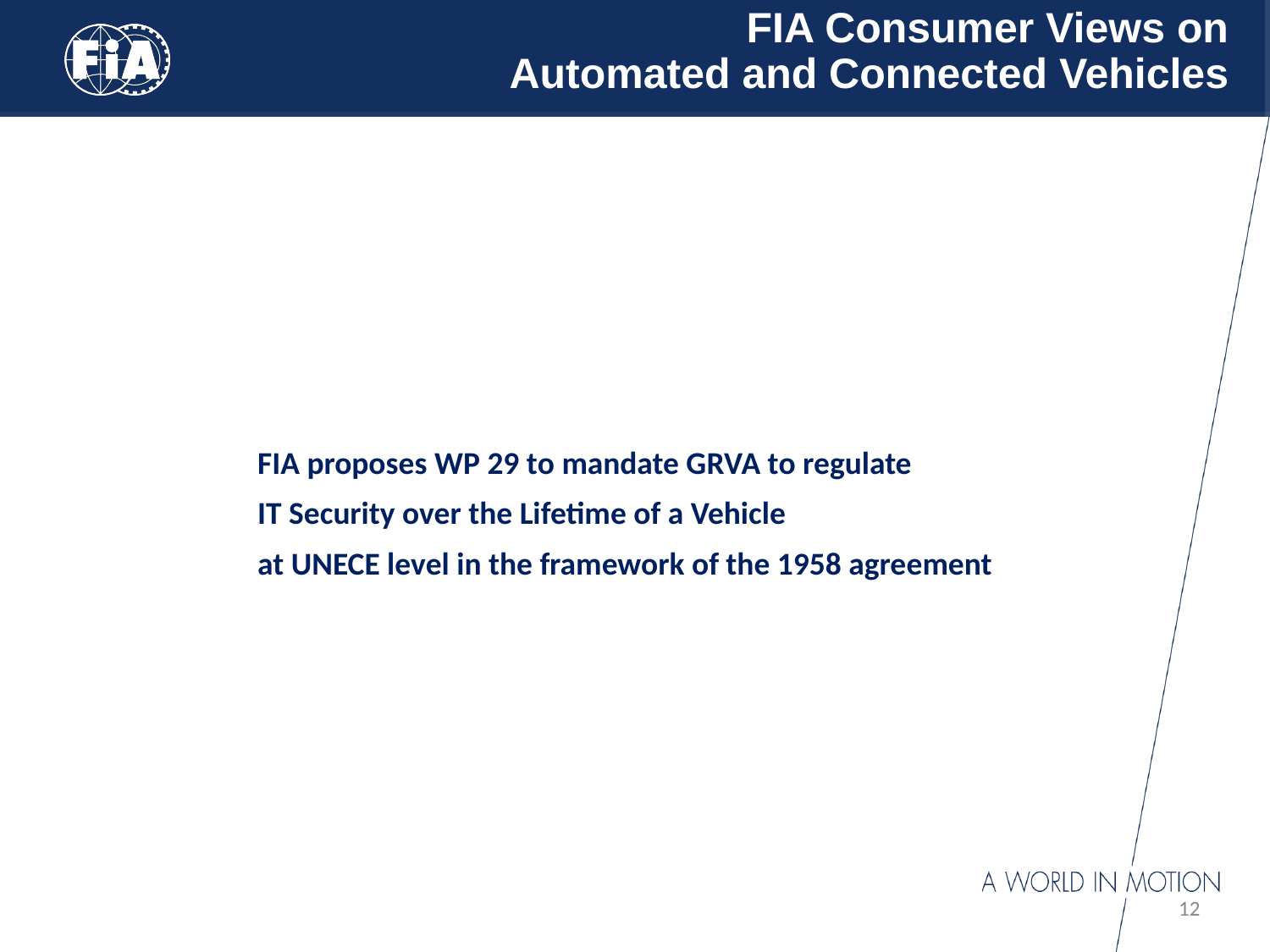

# FIA Consumer Views on Automated and Connected Vehicles
FIA proposes WP 29 to mandate GRVA to regulate
IT Security over the Lifetime of a Vehicle
at UNECE level in the framework of the 1958 agreement
12